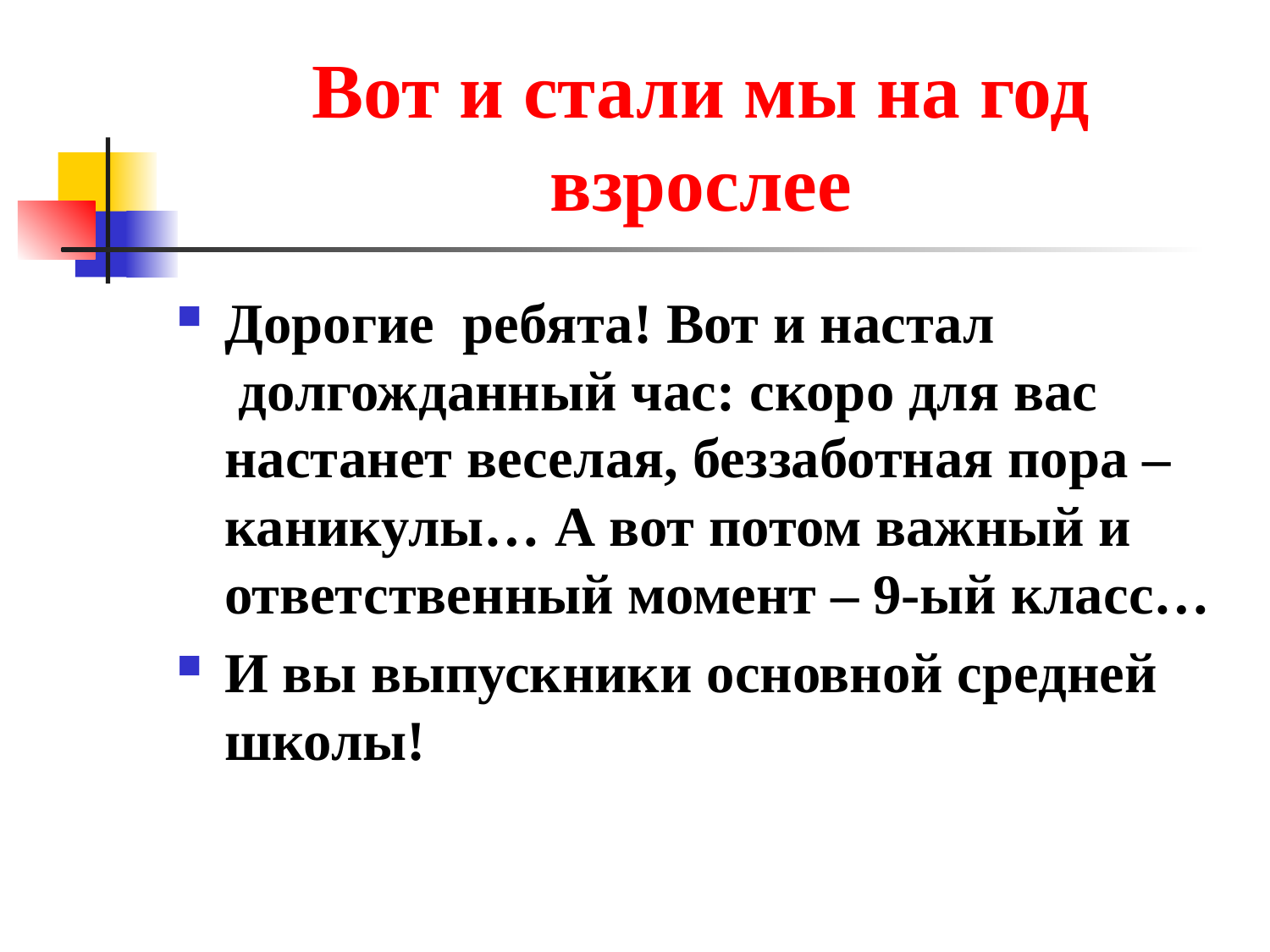

# Вот и стали мы на год взрослее
Дорогие  ребята! Вот и настал  долгожданный час: скоро для вас настанет веселая, беззаботная пора – каникулы… А вот потом важный и ответственный момент – 9-ый класс…
И вы выпускники основной средней школы!